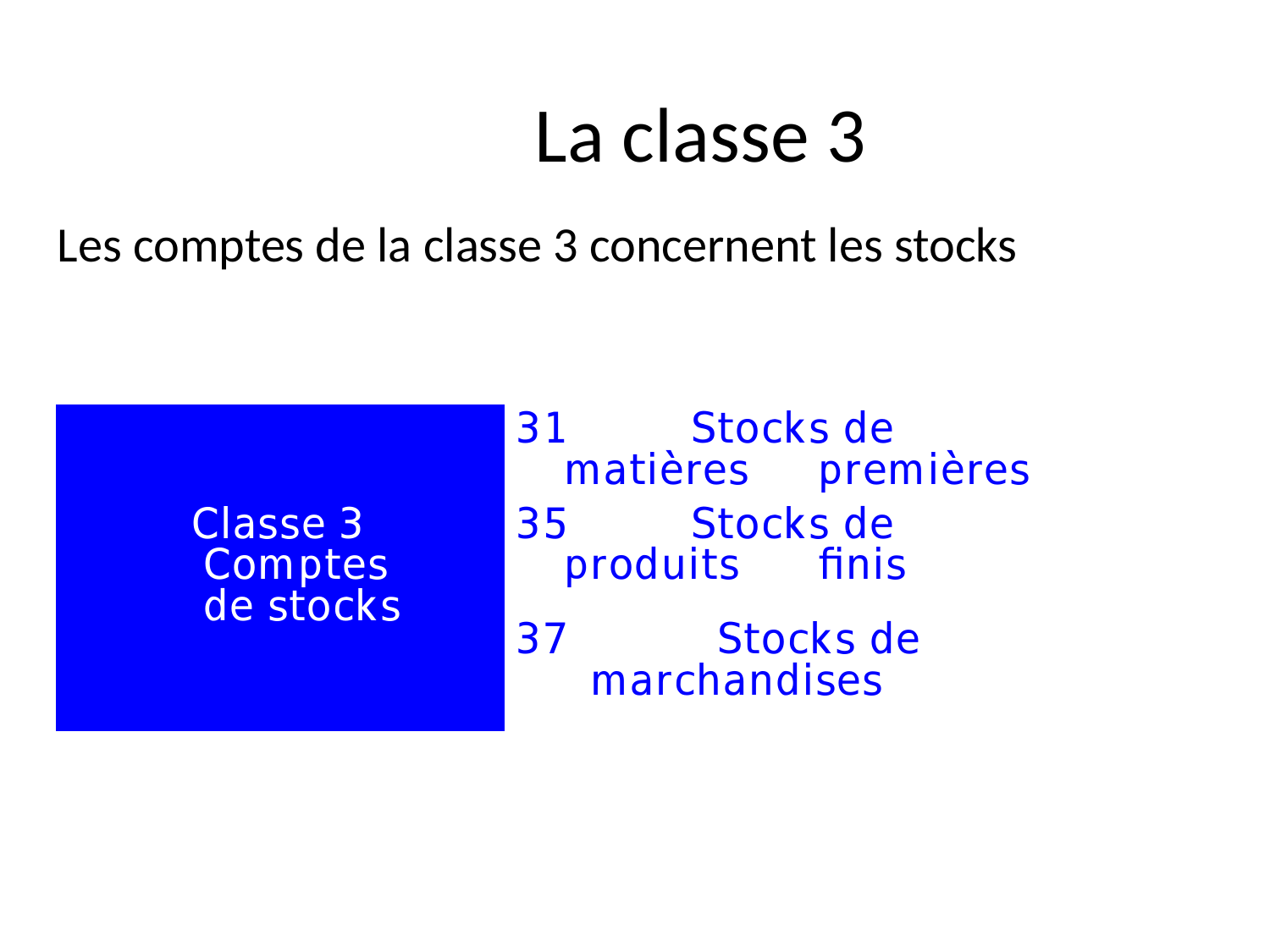

# La classe 3
Les comptes de la classe 3 concernent les stocks
| Classe 3 Comptes de stocks | 31 Stocks de matières premières |  |
| --- | --- | --- |
|  | 35 Stocks de produits finis |  |
|  | 37 Stocks de marchandises |  |